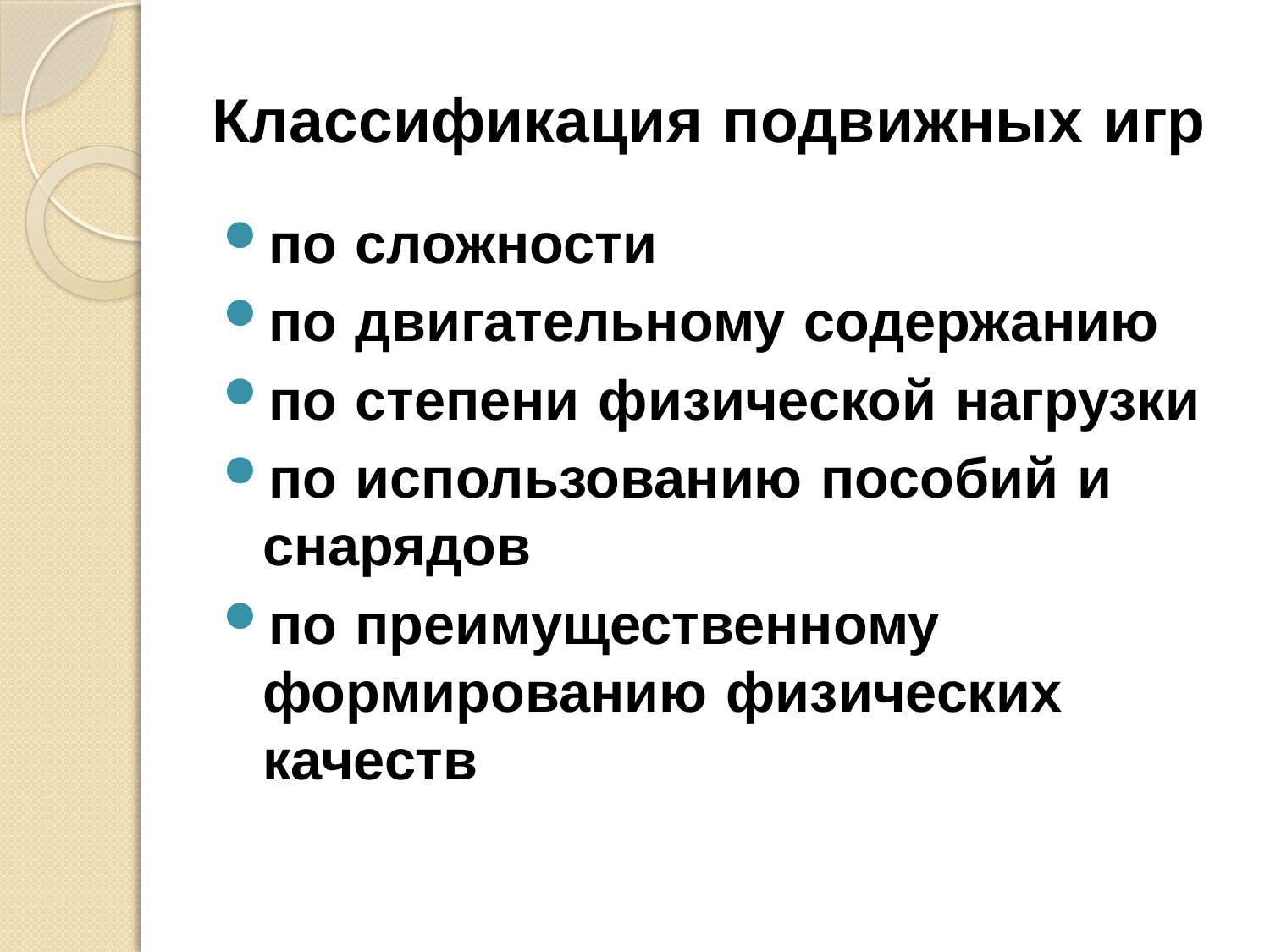

# Классификация подвижных игр
по сложности
по двигательному содержанию
по степени физической нагрузки
по использованию пособий и снарядов
по преимущественному формированию физических качеств